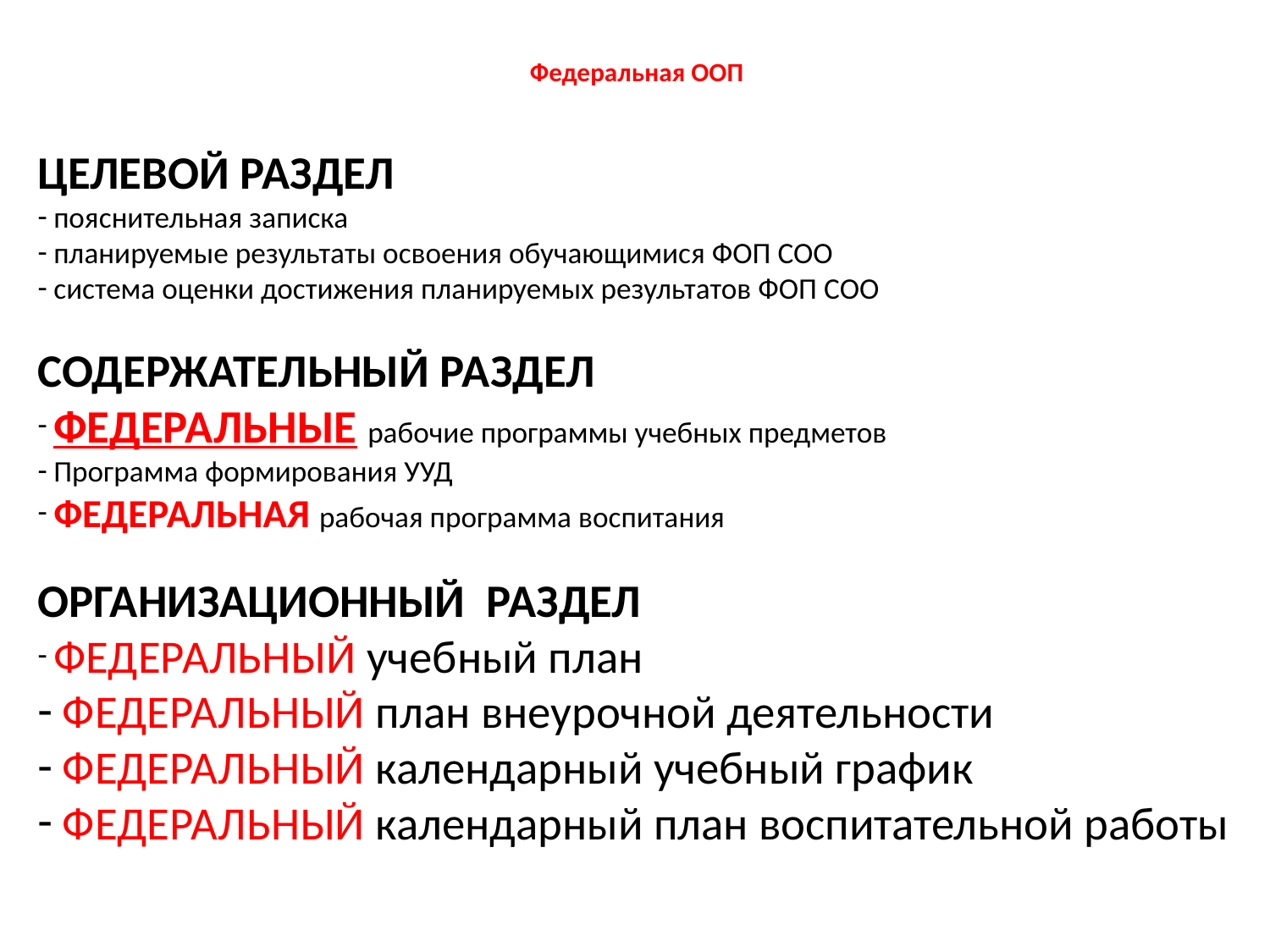

# Федеральная ООП
ЦЕЛЕВОЙ РАЗДЕЛ
 пояснительная записка
 планируемые результаты освоения обучающимися ФОП СОО
 система оценки достижения планируемых результатов ФОП СОО

СОДЕРЖАТЕЛЬНЫЙ РАЗДЕЛ
 ФЕДЕРАЛЬНЫЕ рабочие программы учебных предметов
 Программа формирования УУД
 ФЕДЕРАЛЬНАЯ рабочая программа воспитания

ОРГАНИЗАЦИОННЫЙ  РАЗДЕЛ
 ФЕДЕРАЛЬНЫЙ учебный план
 ФЕДЕРАЛЬНЫЙ план внеурочной деятельности
 ФЕДЕРАЛЬНЫЙ календарный учебный график
 ФЕДЕРАЛЬНЫЙ календарный план воспитательной работы